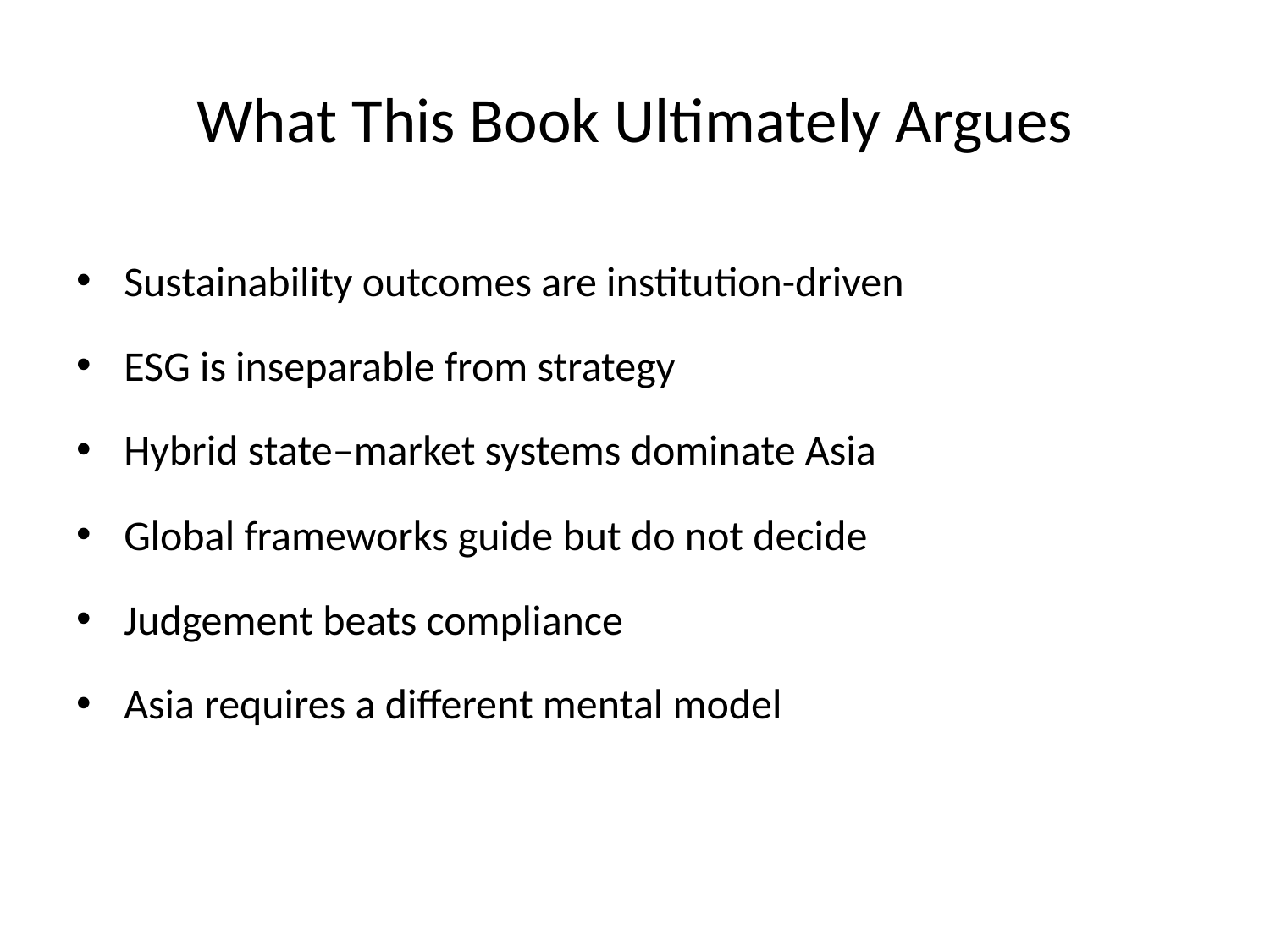

# What This Book Ultimately Argues
Sustainability outcomes are institution-driven
ESG is inseparable from strategy
Hybrid state–market systems dominate Asia
Global frameworks guide but do not decide
Judgement beats compliance
Asia requires a different mental model